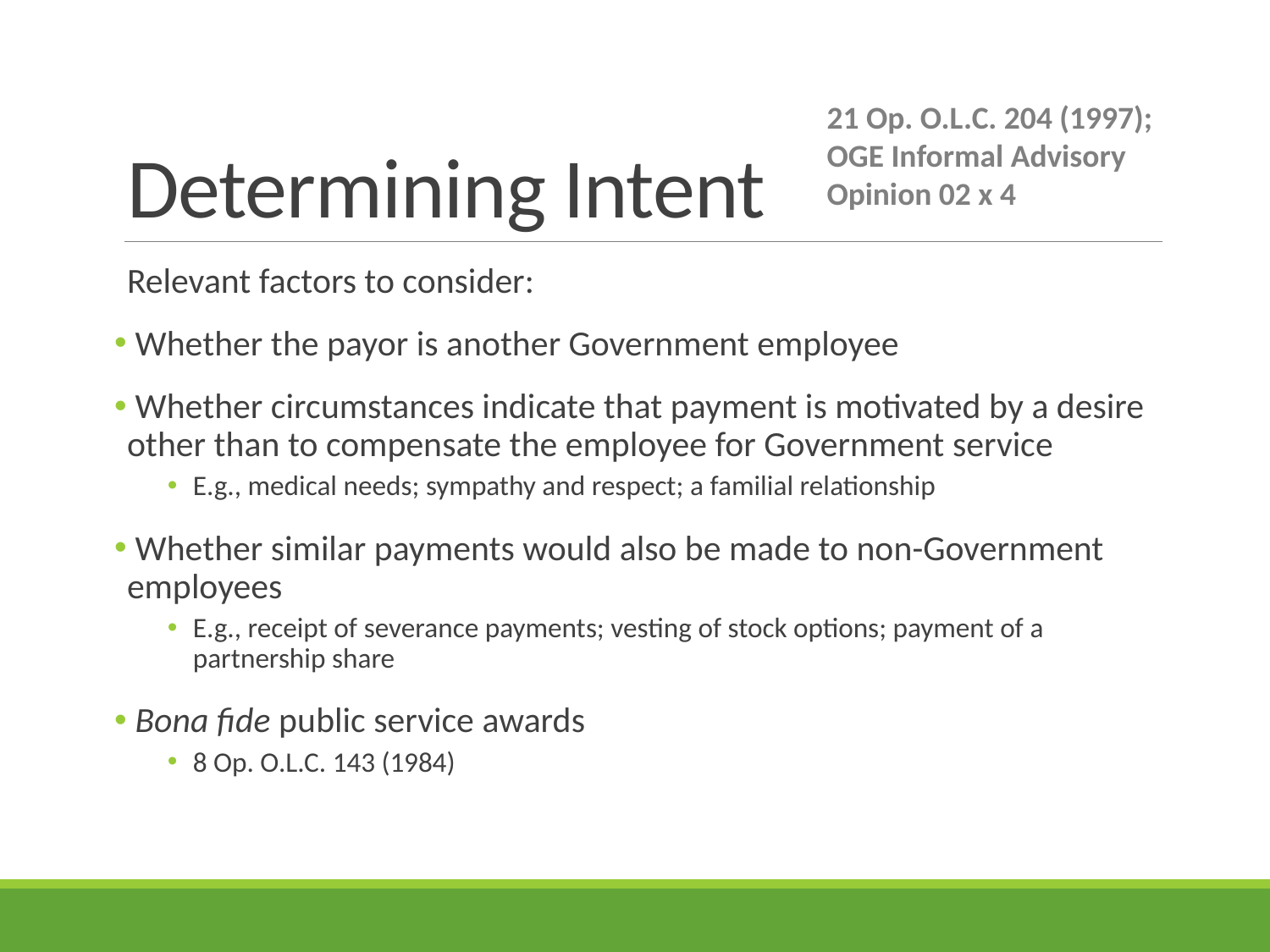

# Determining Intent
21 Op. O.L.C. 204 (1997);
OGE Informal Advisory Opinion 02 x 4
Relevant factors to consider:
 Whether the payor is another Government employee
 Whether circumstances indicate that payment is motivated by a desire other than to compensate the employee for Government service
E.g., medical needs; sympathy and respect; a familial relationship
 Whether similar payments would also be made to non-Government employees
E.g., receipt of severance payments; vesting of stock options; payment of a partnership share
 Bona fide public service awards
8 Op. O.L.C. 143 (1984)